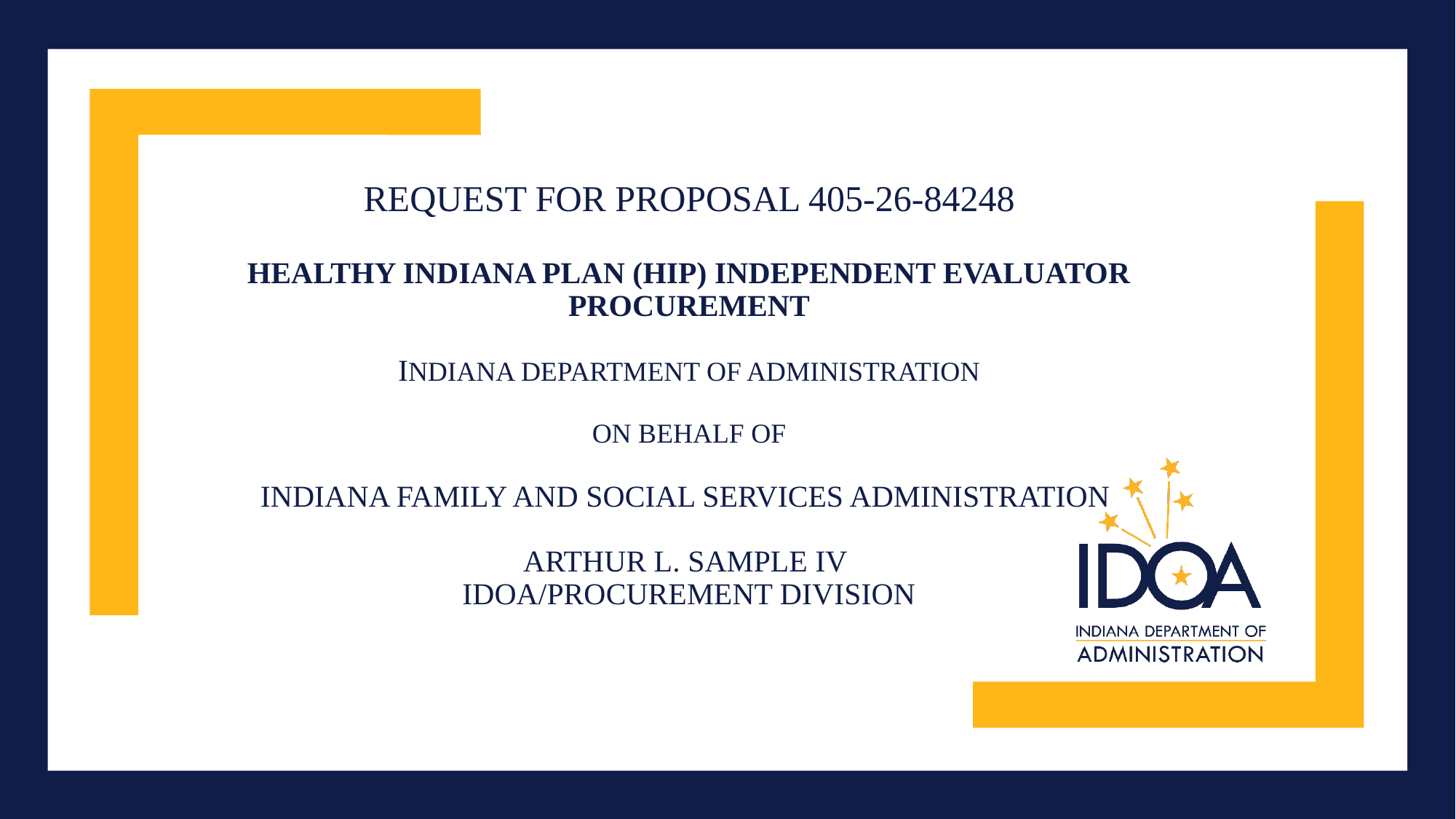

# Request for Proposal 405-26-84248 Healthy Indiana Plan (HIP) Independent Evaluator Procurement Indiana Department of Administration On Behalf Of Indiana Family and Social Services Administration Arthur L. Sample IV IDOA/Procurement Division